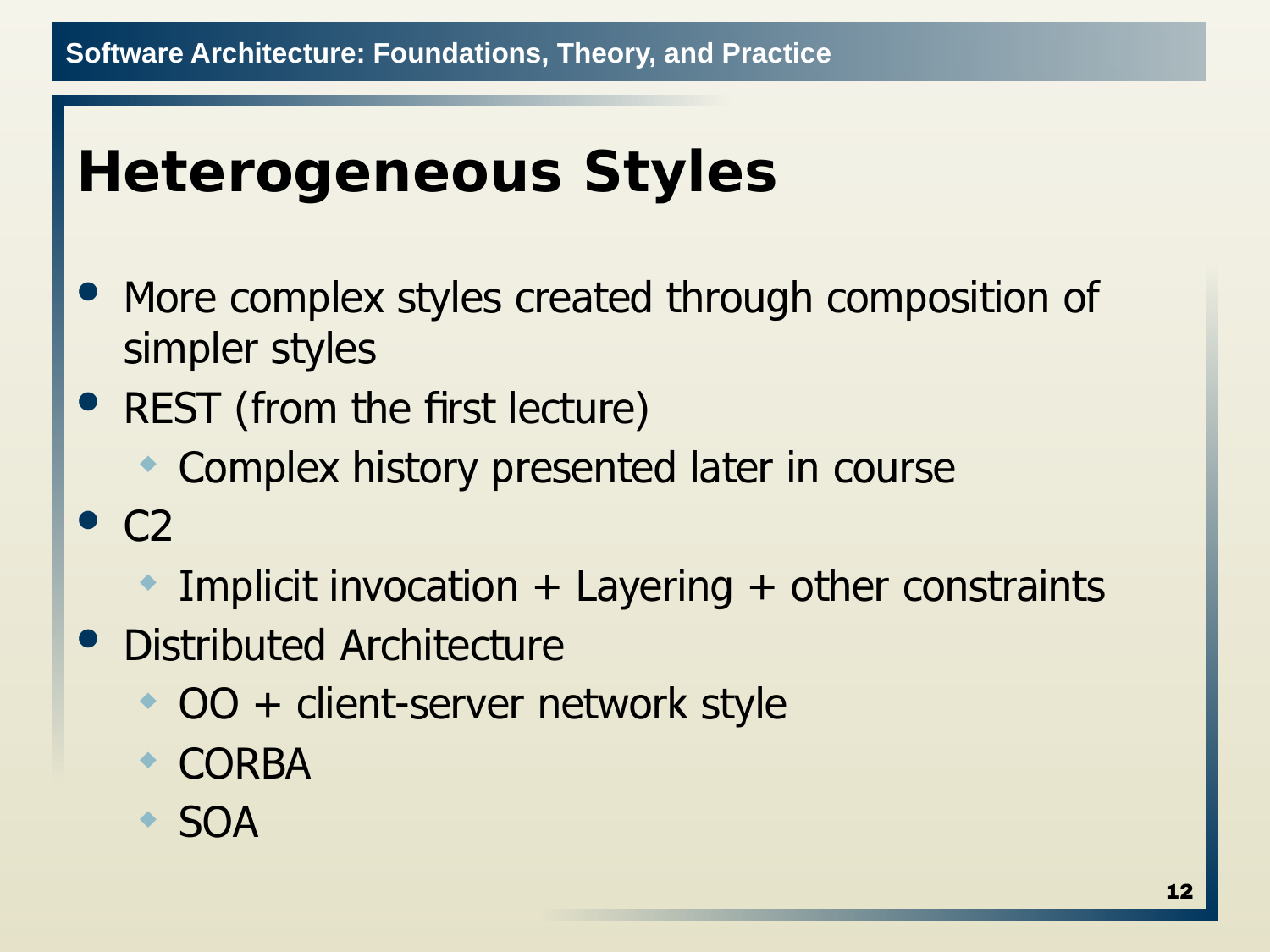

# Heterogeneous Styles
More complex styles created through composition of simpler styles
REST (from the first lecture)
Complex history presented later in course
C2
Implicit invocation + Layering + other constraints
Distributed Architecture
OO + client-server network style
CORBA
SOA
12